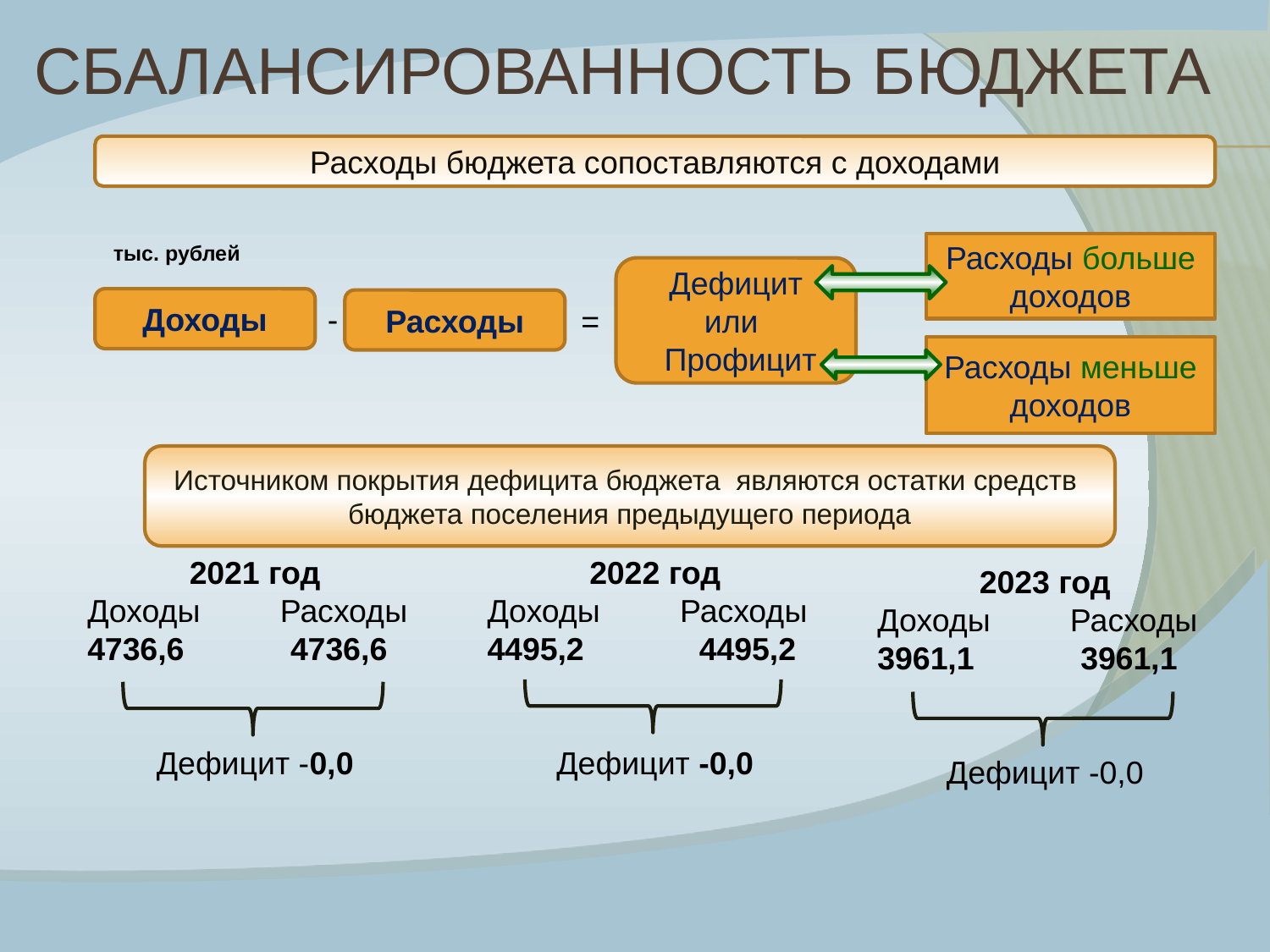

# Сбалансированность бюджета
Расходы бюджета сопоставляются с доходами
тыс. рублей
Расходы больше доходов
Дефицит
или
 Профицит

Доходы
Расходы
-
=
Расходы меньше доходов

Источником покрытия дефицита бюджета  являются остатки средств  бюджета поселения предыдущего периода
2021 год
Доходы         Расходы
4736,6            4736,6

Дефицит -0,0

2022 год
Доходы         Расходы
4495,2             4495,2

Дефицит -0,0

2023 год
Доходы         Расходы
3961,1            3961,1

Дефицит -0,0